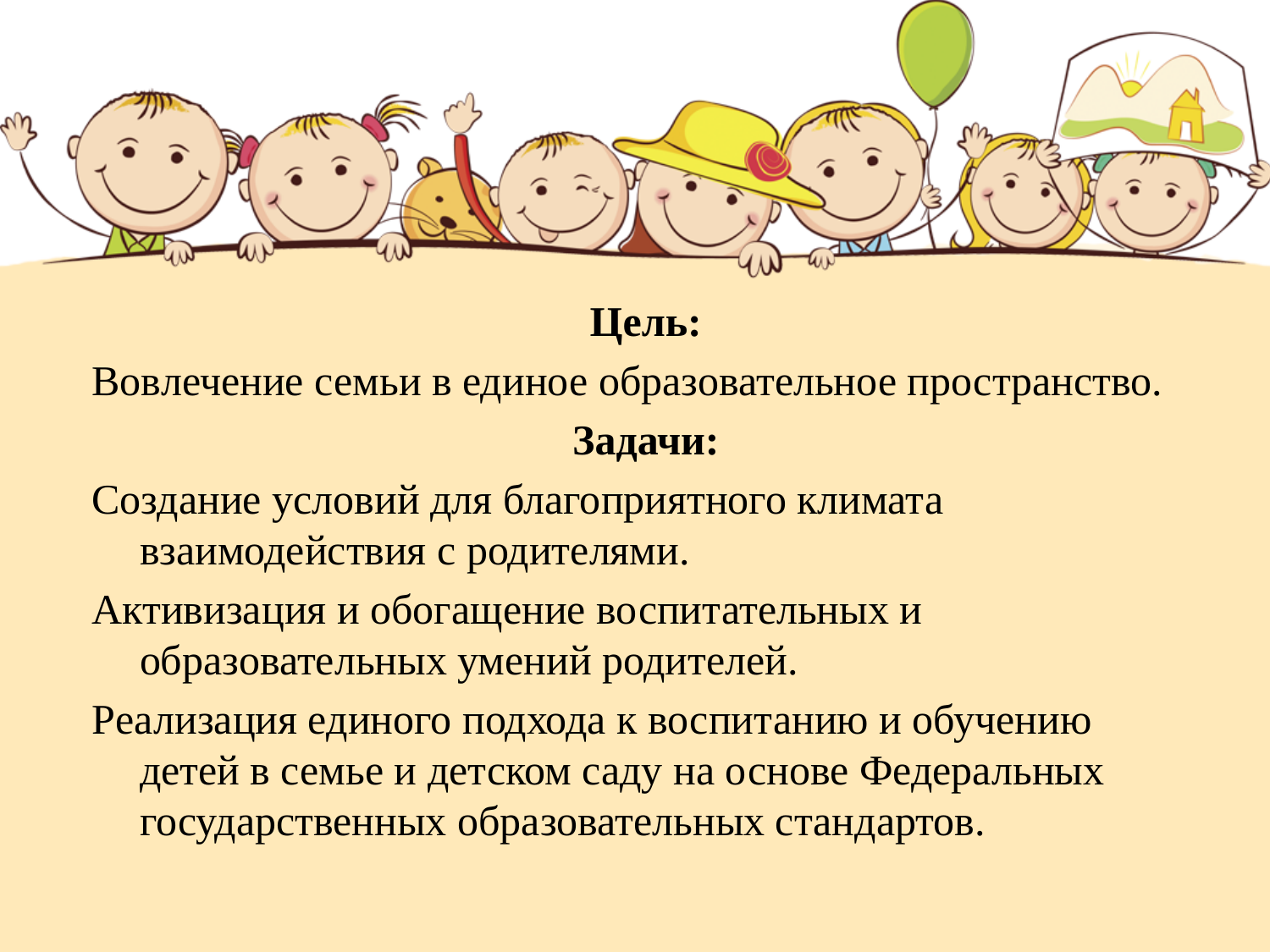

Цель:
Вовлечение семьи в единое образовательное пространство.
Задачи:
Создание условий для благоприятного климата взаимодействия с родителями.
Активизация и обогащение воспитательных и образовательных умений родителей.
Реализация единого подхода к воспитанию и обучению детей в семье и детском саду на основе Федеральных государственных образовательных стандартов.